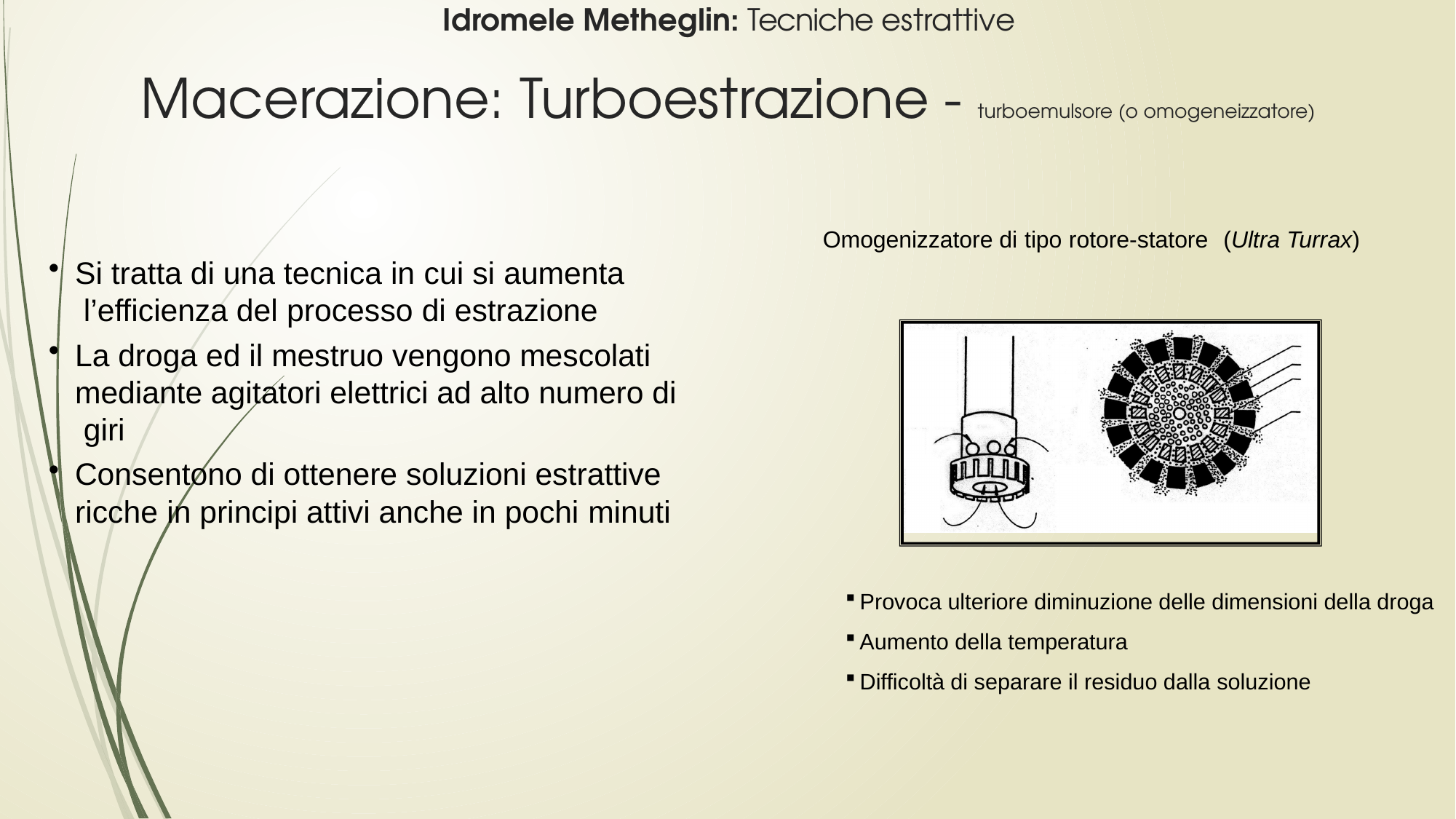

Idromele Metheglin: Tecniche estrattive
# Macerazione: Turboestrazione - turboemulsore (o omogeneizzatore)
Omogenizzatore di tipo rotore-statore	(Ultra Turrax)
Si tratta di una tecnica in cui si aumenta  l’efficienza del processo di estrazione
La droga ed il mestruo vengono mescolati  mediante agitatori elettrici ad alto numero di  giri
Consentono di ottenere soluzioni estrattive  ricche in principi attivi anche in pochi minuti

Provoca ulteriore diminuzione delle dimensioni della droga
Aumento della temperatura
Difficoltà di separare il residuo dalla soluzione
Idromele a cura di Rosario Sica